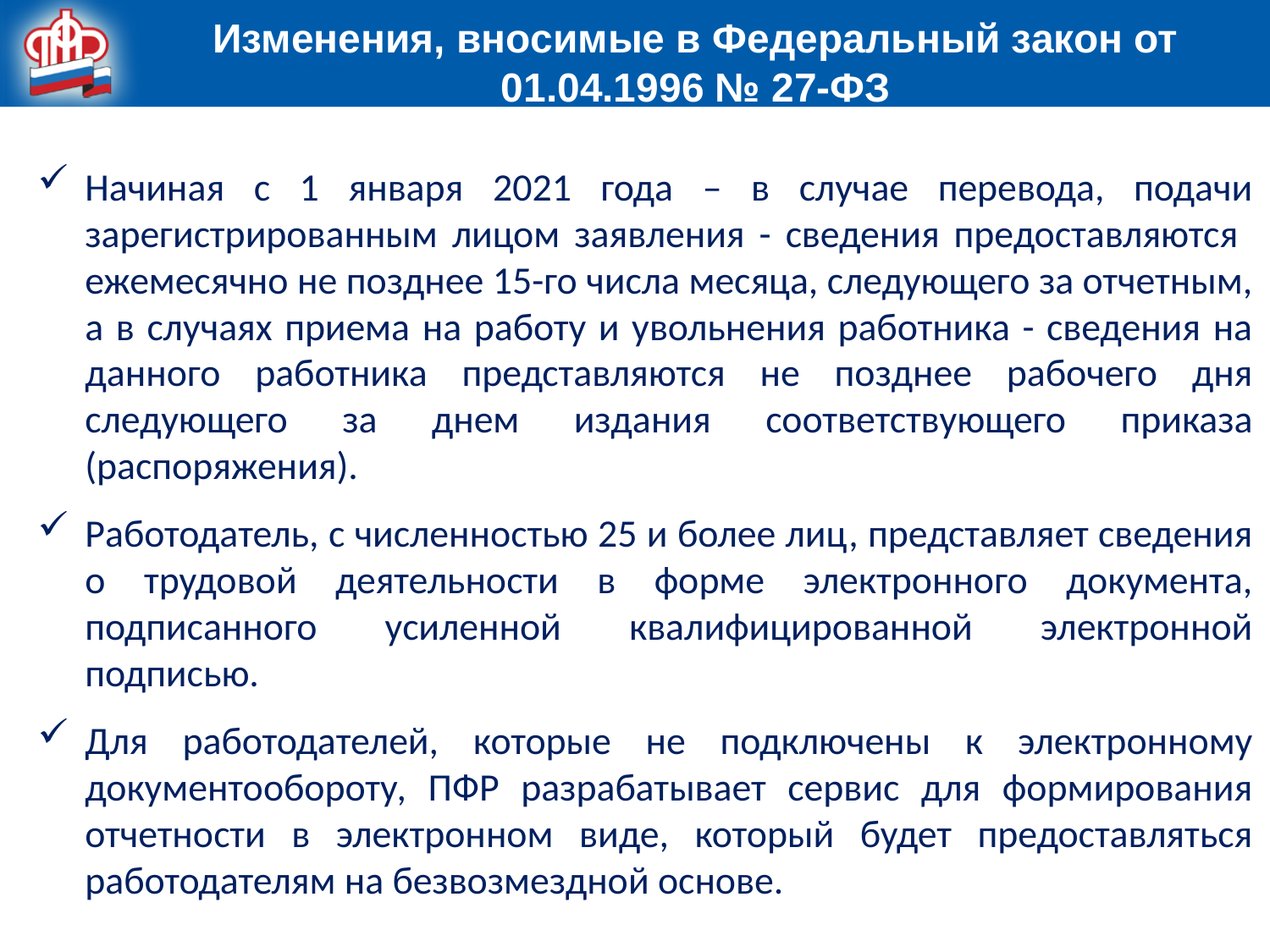

Изменения, вносимые в Федеральный закон от 01.04.1996 № 27-ФЗ

Начиная с 1 января 2021 года – в случае перевода, подачи зарегистрированным лицом заявления - сведения предоставляются  ежемесячно не позднее 15-го числа месяца, следующего за отчетным, а в случаях приема на работу и увольнения работника - сведения на данного работника представляются не позднее рабочего дня следующего за днем издания соответствующего приказа (распоряжения).

Работодатель, с численностью 25 и более лиц, представляет сведения о трудовой деятельности в форме электронного документа, подписанного усиленной квалифицированной электронной подписью.

Для работодателей, которые не подключены к электронному документообороту, ПФР разрабатывает сервис для формирования отчетности в электронном виде, который будет предоставляться работодателям на безвозмездной основе.